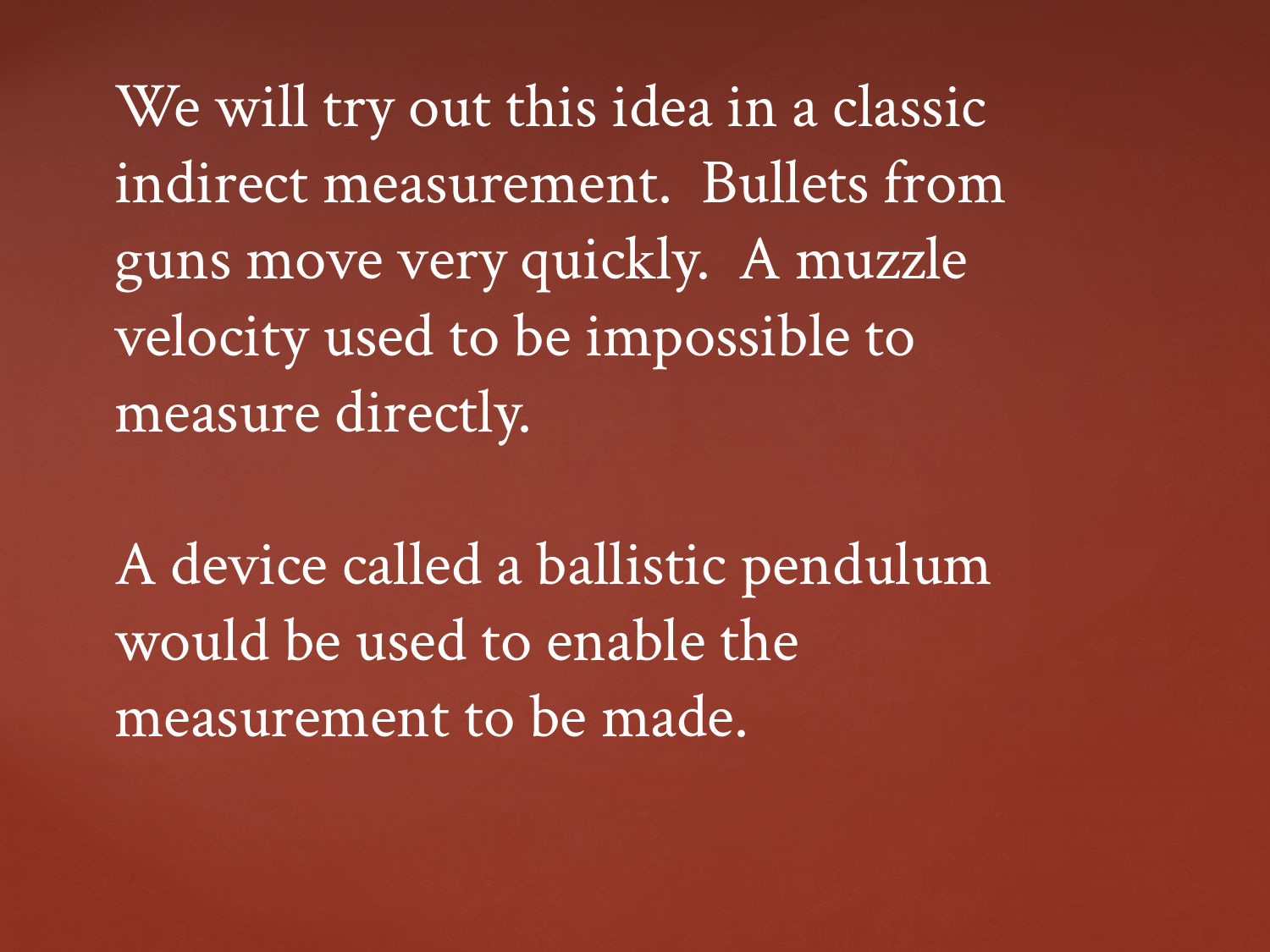

# We will try out this idea in a classic indirect measurement.  Bullets from guns move very quickly.  A muzzle velocity used to be impossible to measure directly. A device called a ballistic pendulum would be used to enable the measurement to be made.